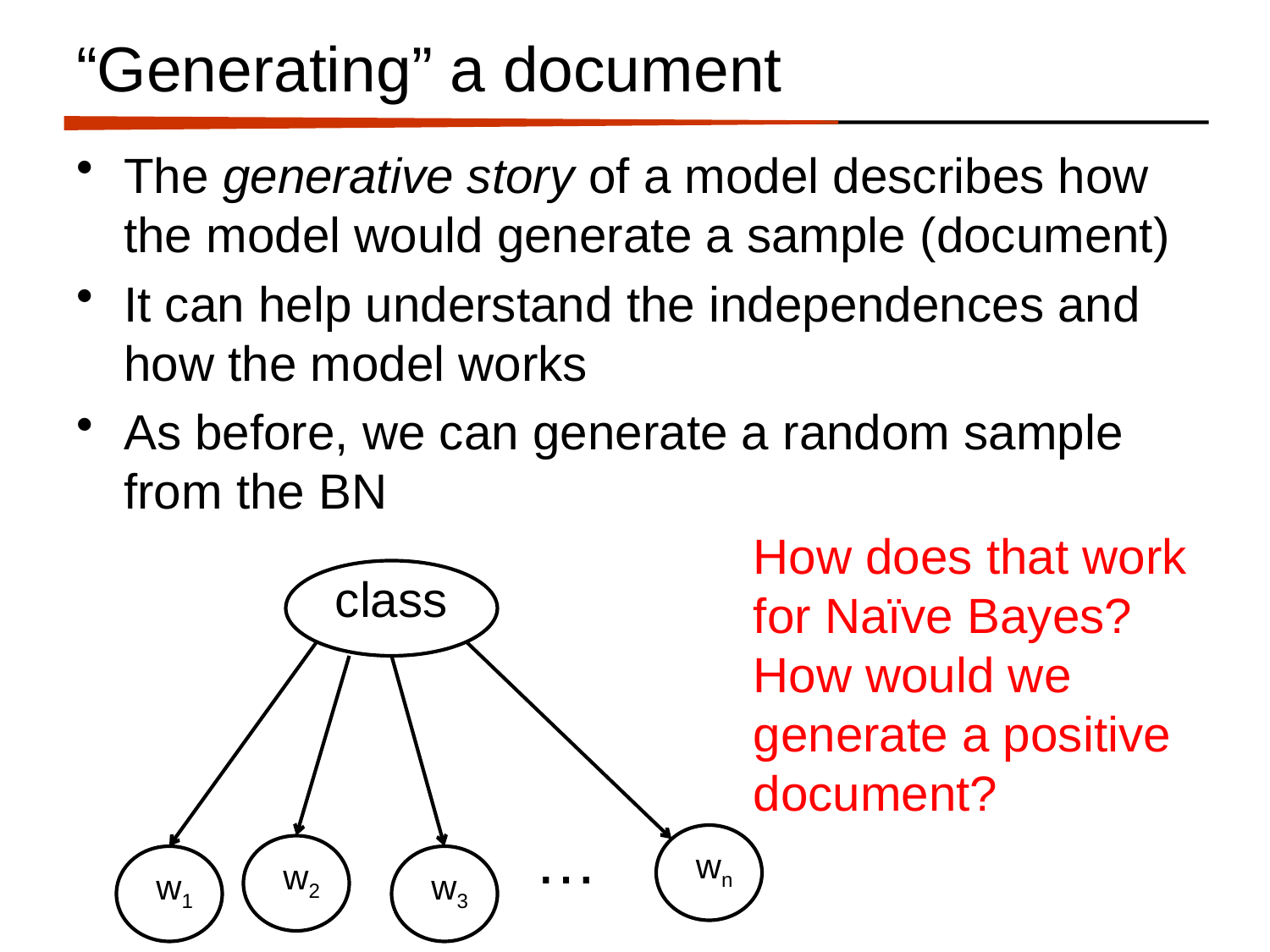

# “Generating” a document
The generative story of a model describes how the model would generate a sample (document)
It can help understand the independences and how the model works
As before, we can generate a random sample from the BN
How does that work for Naïve Bayes?  How would we generate a positive document?

class
…

wn

w2

w1

w3